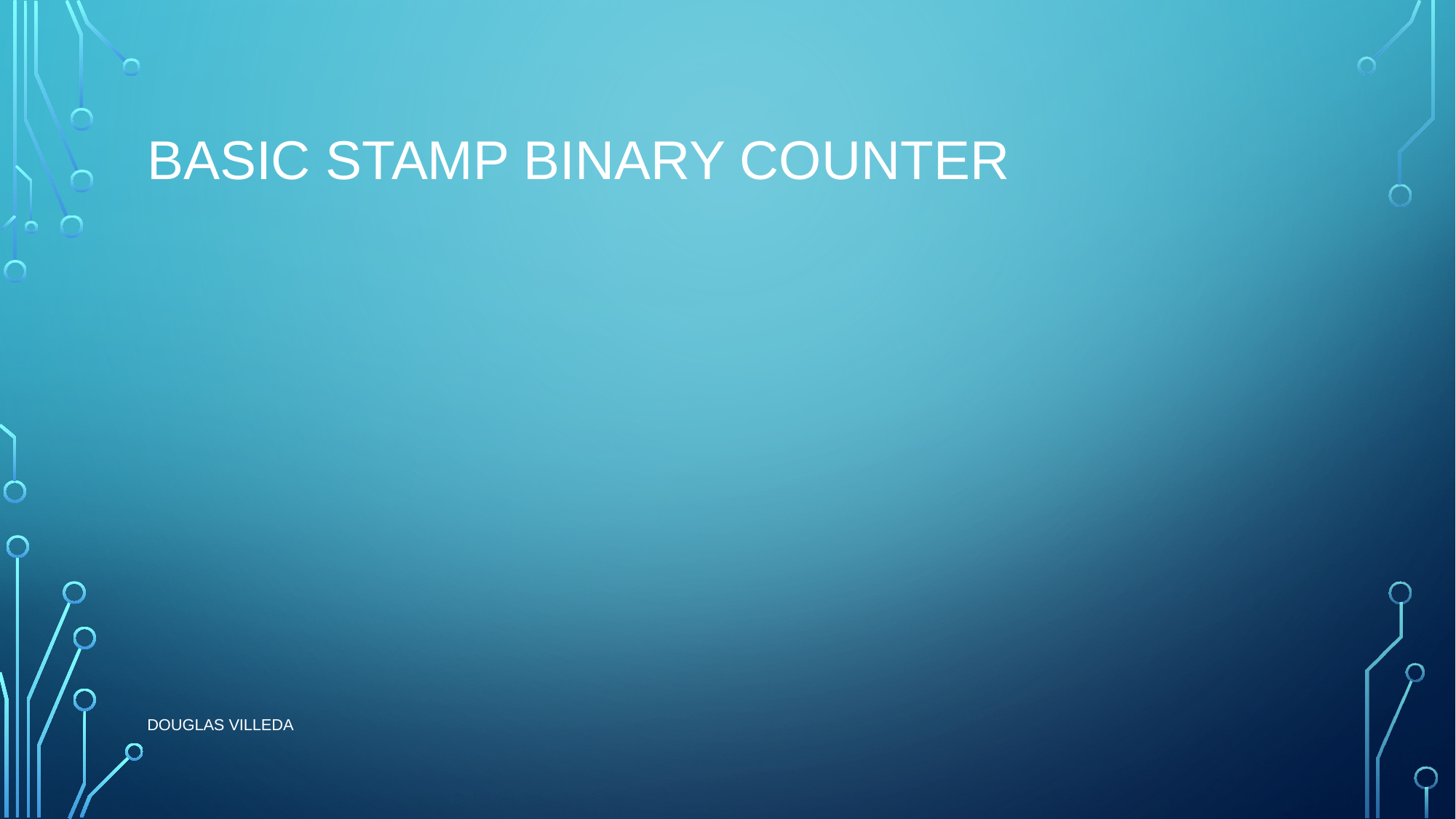

# Basic stamp Binary counter

Douglas Villeda